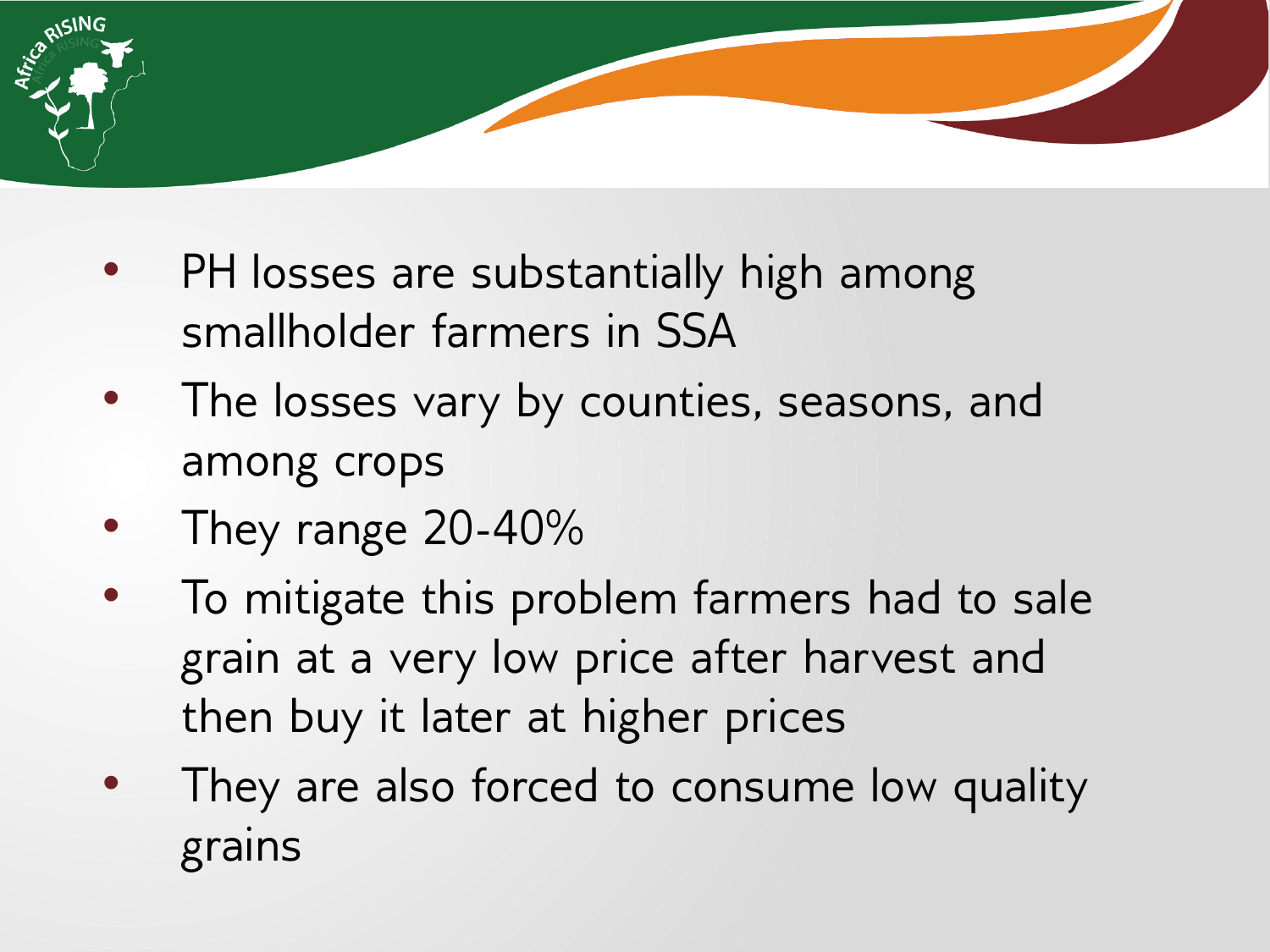

PH losses are substantially high among smallholder farmers in SSA
The losses vary by counties, seasons, and among crops
They range 20-40%
To mitigate this problem farmers had to sale grain at a very low price after harvest and then buy it later at higher prices
They are also forced to consume low quality grains